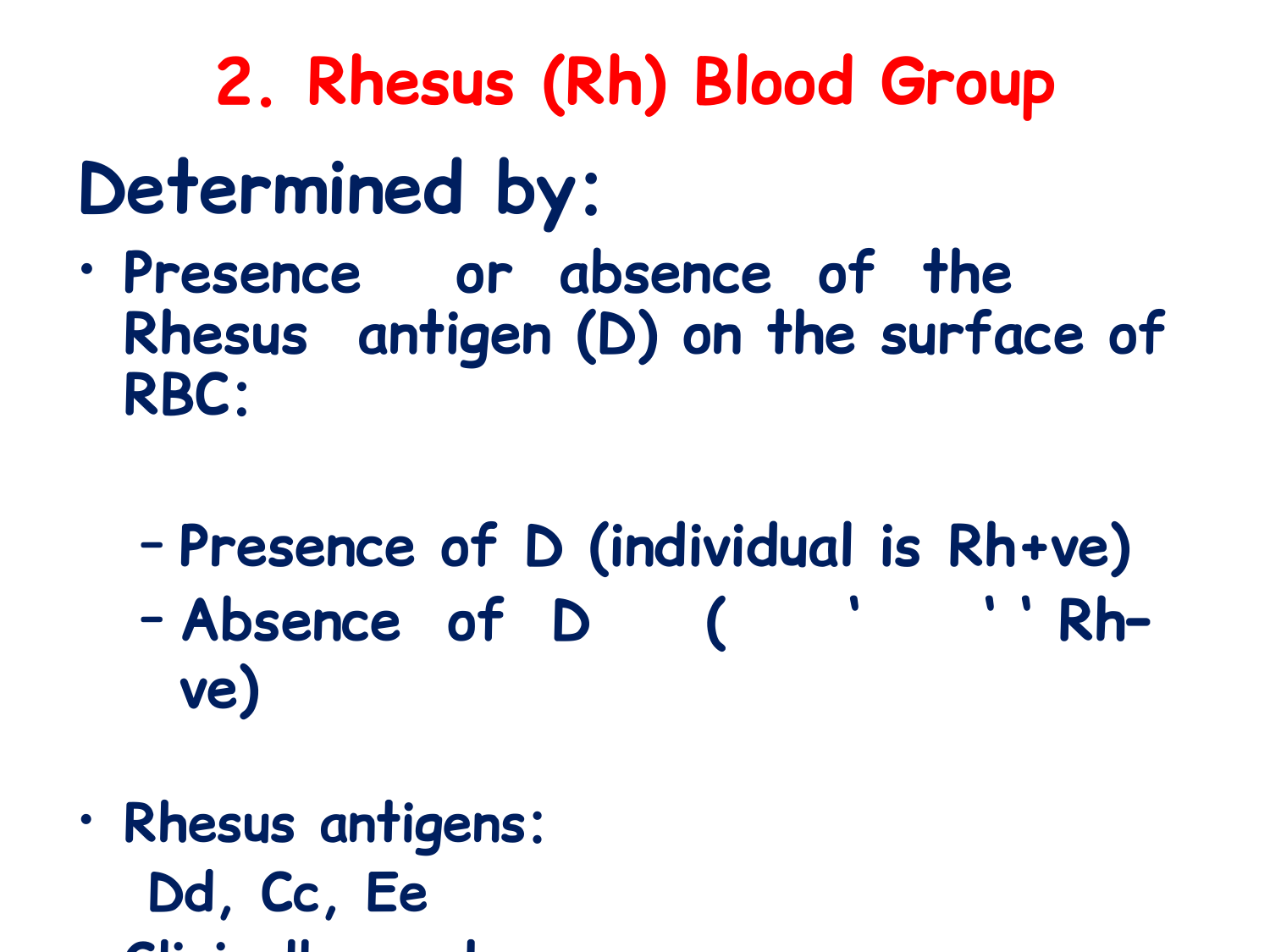

# 2. Rhesus (Rh) Blood Group
Determined by:
Presence	or	absence	of	the	Rhesus  antigen (D) on the surface of RBC:

Presence of D (individual is Rh+ve)
Absence of D	(	‘	‘ ‘ Rh–ve)

Rhesus antigens:  Dd, Cc, Ee
Clinically most important is D